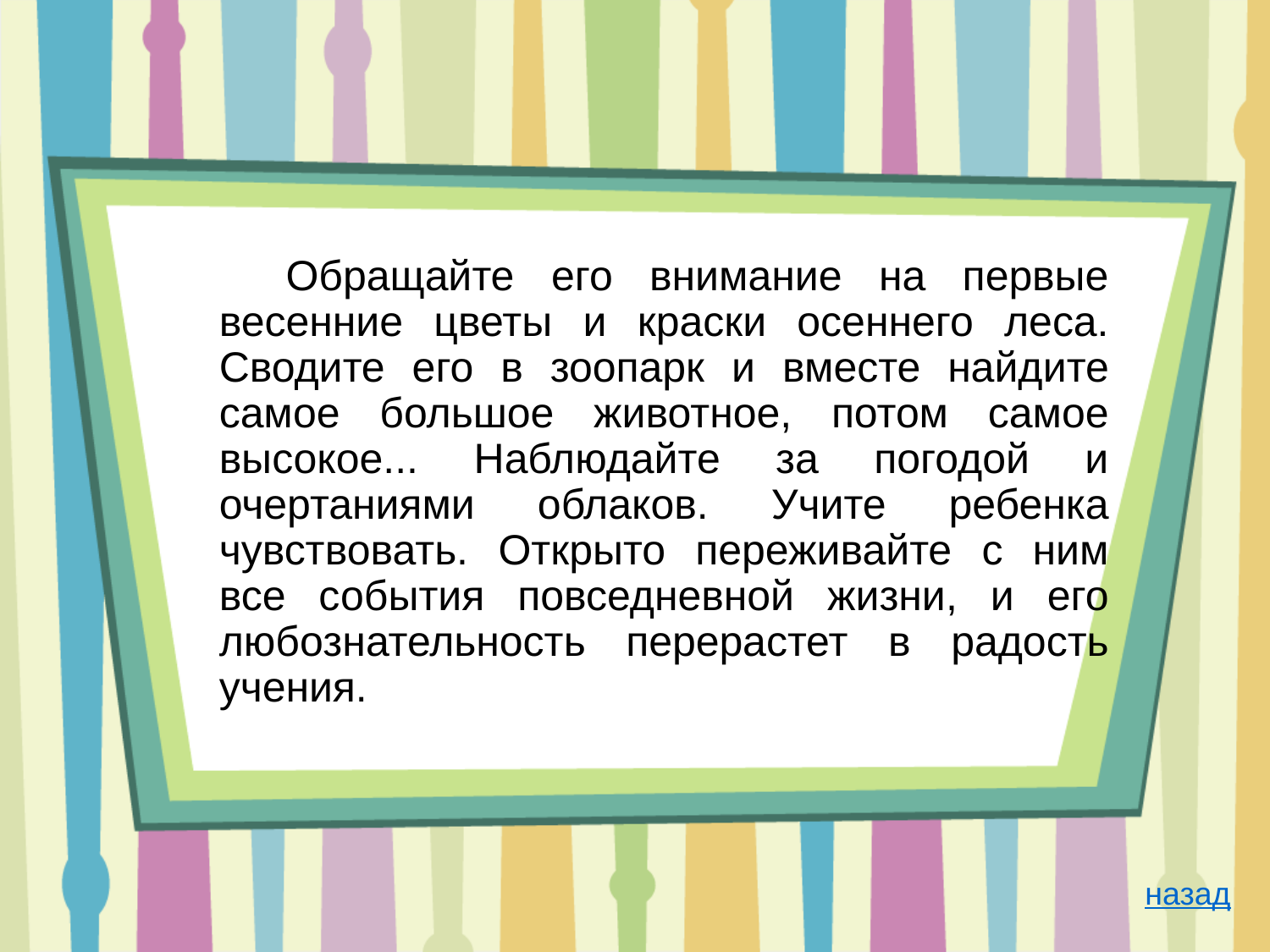

Обращайте его внимание на первые весенние цветы и краски осеннего леса. Сводите его в зоопарк и вместе найдите самое большое животное, потом самое высокое... Наблюдайте за погодой и очертаниями облаков. Учите ребенка чувствовать. Открыто переживайте с ним все события повседневной жизни, и его любознательность перерастет в радость учения.
назад